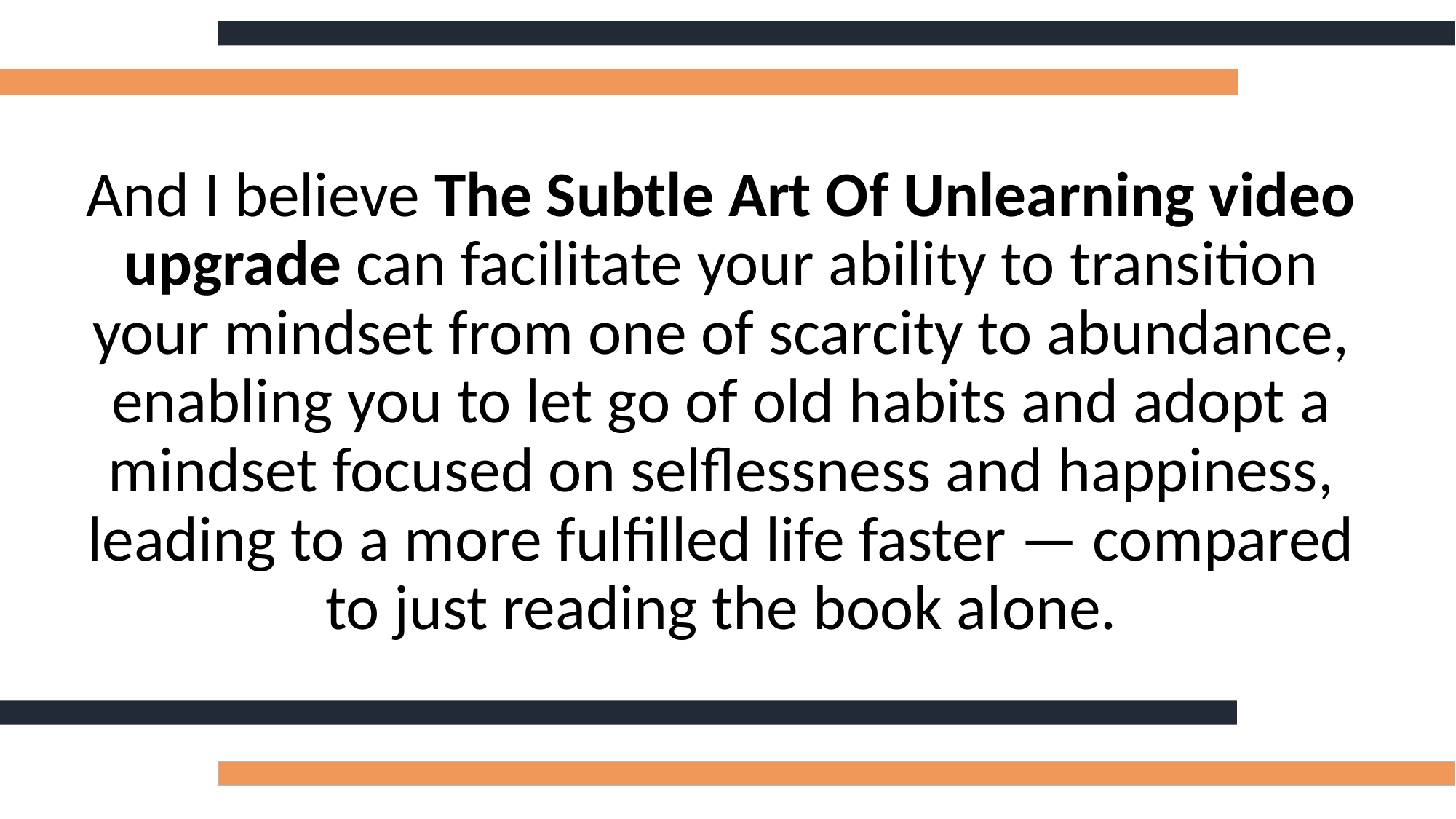

# And I believe The Subtle Art Of Unlearning video upgrade can facilitate your ability to transition your mindset from one of scarcity to abundance, enabling you to let go of old habits and adopt a mindset focused on selflessness and happiness, leading to a more fulfilled life faster — compared to just reading the book alone.